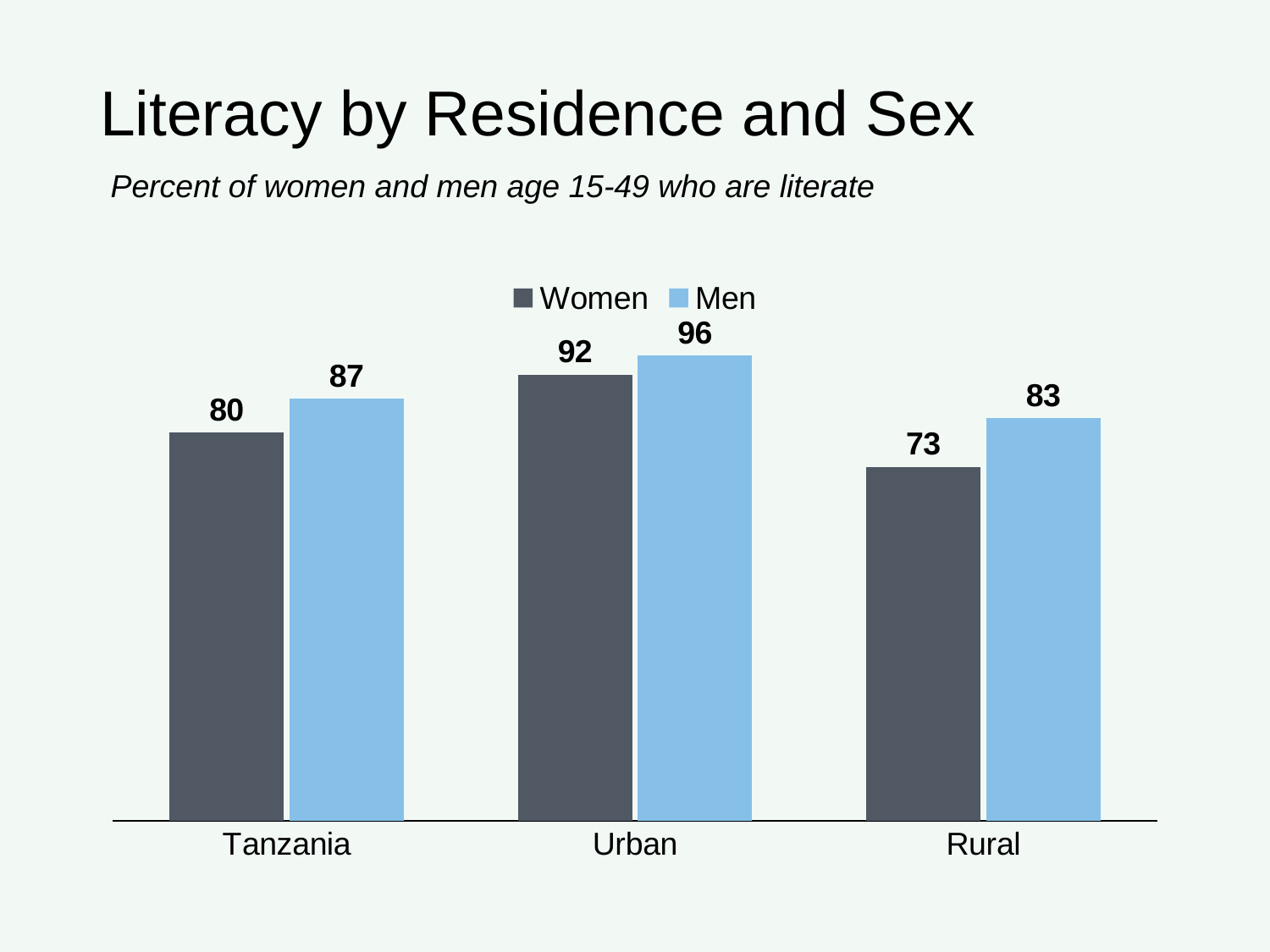

# Literacy by Residence and Sex
Percent of women and men age 15-49 who are literate

### Chart

| Category | Women | Men |
|---|---|---|
| Tanzania | 80.0 | 87.0 |
| Urban | 92.0 | 96.0 |
| Rural | 73.0 | 83.0 |